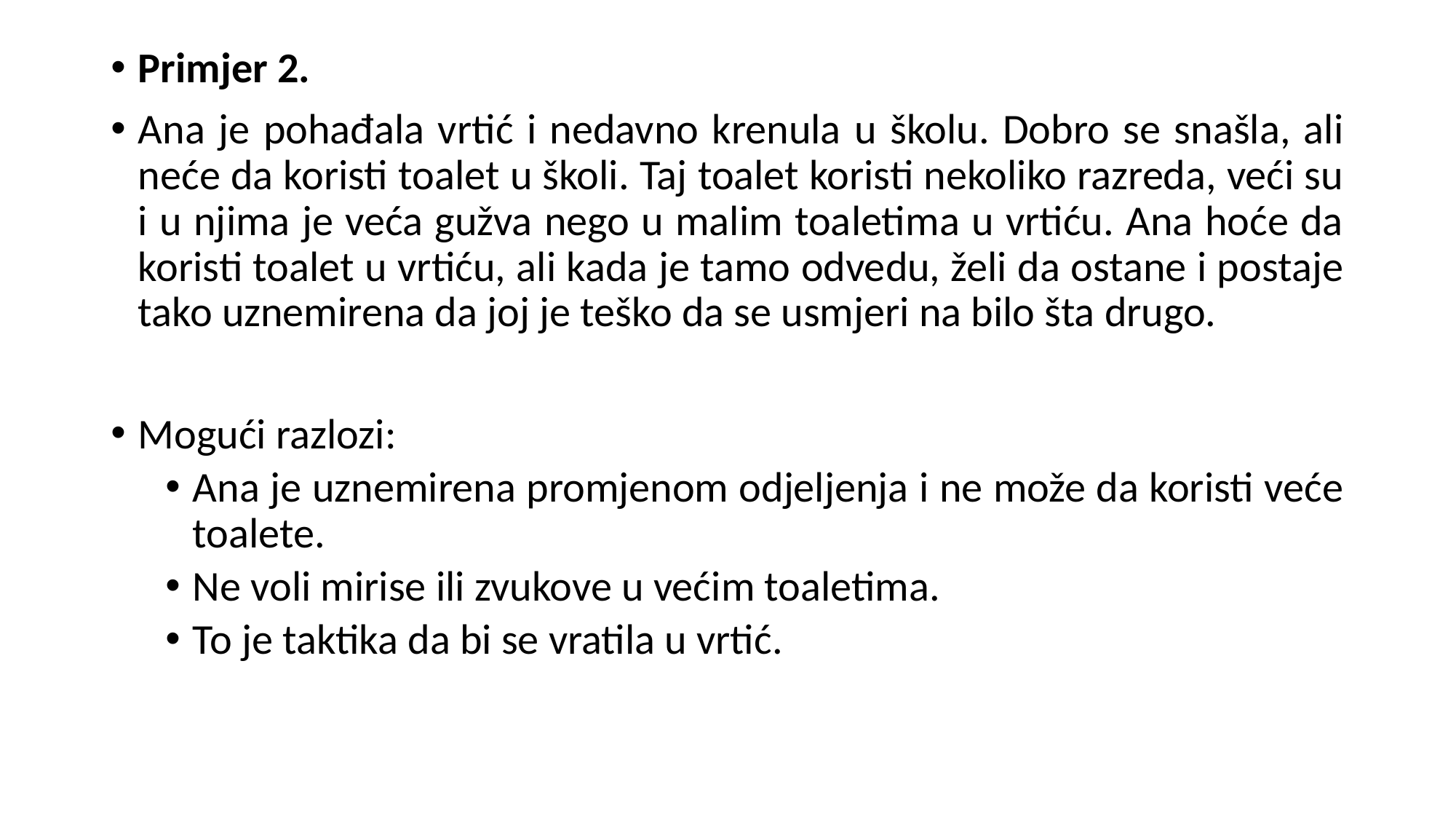

Primjer 2.
Ana je pohađala vrtić i nedavno krenula u školu. Dobro se snašla, ali neće da koristi toalet u školi. Taj toalet koristi nekoliko razreda, veći su i u njima je veća gužva nego u malim toaletima u vrtiću. Ana hoće da koristi toalet u vrtiću, ali kada je tamo odvedu, želi da ostane i postaje tako uznemirena da joj je teško da se usmjeri na bilo šta drugo.

Mogući razlozi:
Ana je uznemirena promjenom odjeljenja i ne može da koristi veće toalete.
Ne voli mirise ili zvukove u većim toaletima.
To je taktika da bi se vratila u vrtić.